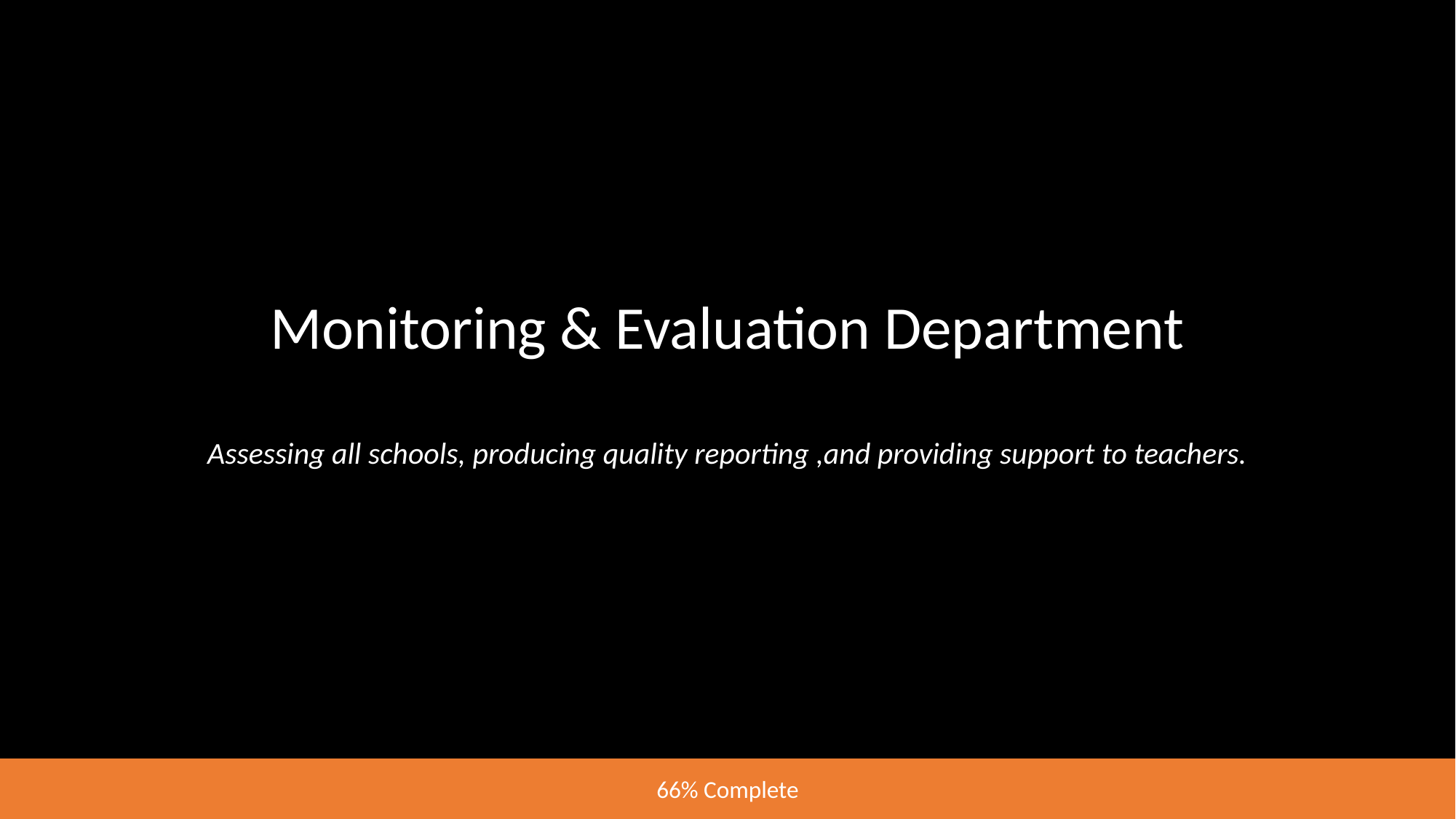

Monitoring & Evaluation Department
Assessing all schools, producing quality reporting ,and providing support to teachers.
66% Complete